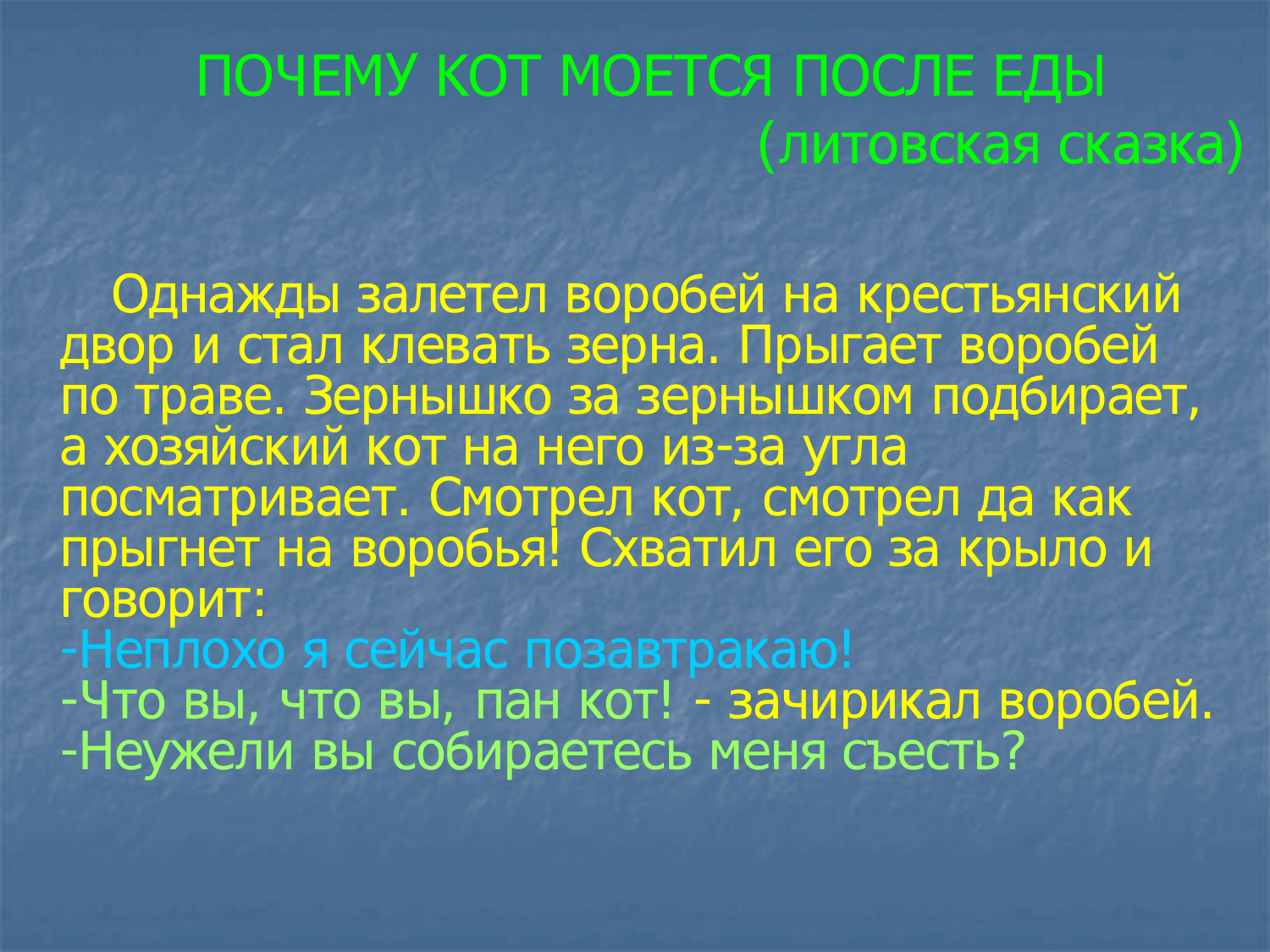

# ПОЧЕМУ КОТ МОЕТСЯ ПОСЛЕ ЕДЫ (литовская сказка)
          Однажды залетел воробей на крестьянский двор и стал клевать зерна. Прыгает воробей по траве. Зернышко за зернышком подбирает, а хозяйский кот на него из-за угла посматривает. Cмотрел кот, смотрел да как прыгнет на воробья! Схватил его за крыло и говорит:
-Неплохо я сейчас позавтракаю!
-Что вы, что вы, пан кот! - зачирикал воробей. -Неужели вы собираетесь меня съесть?